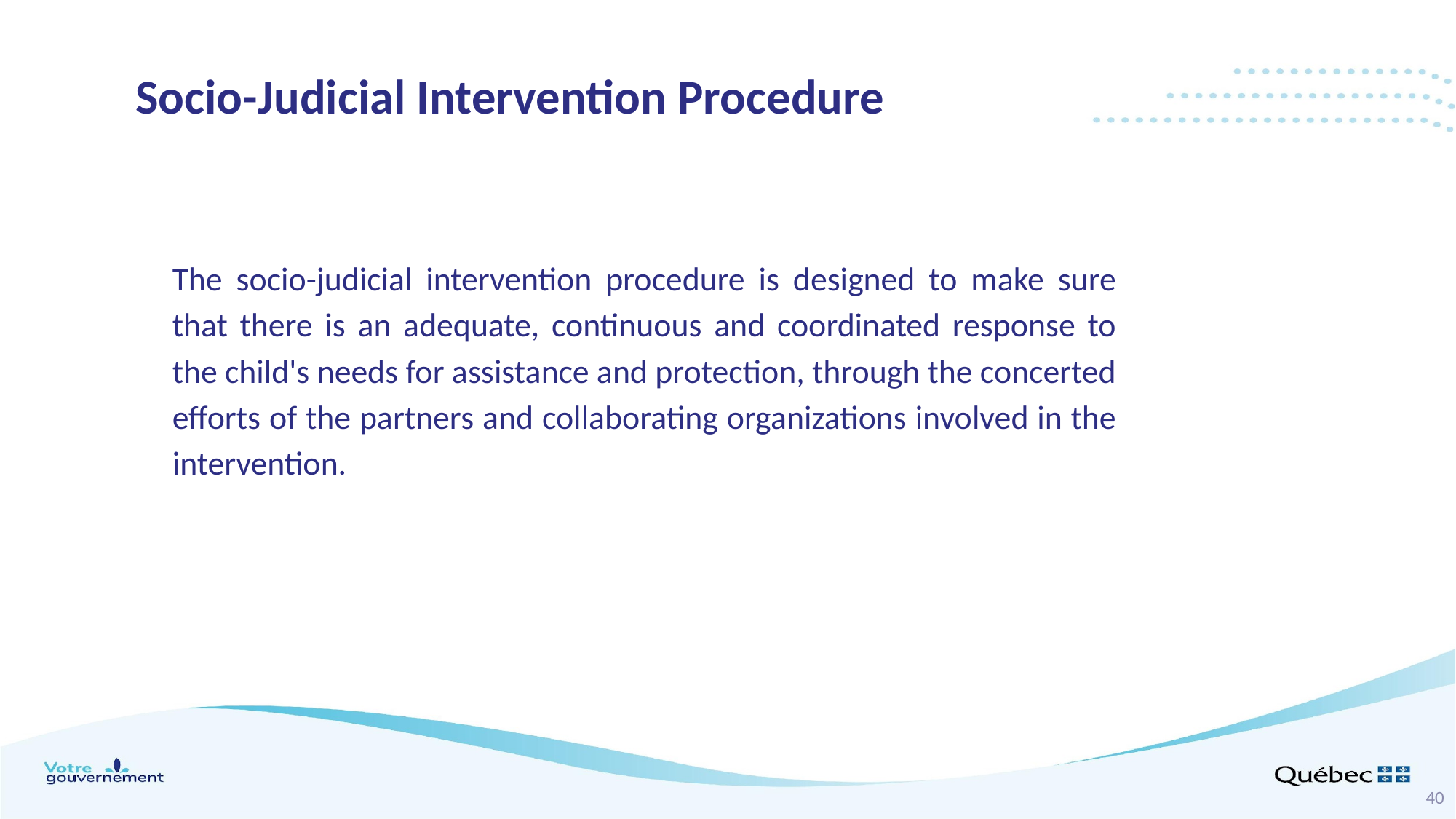

Socio-Judicial Intervention Procedure
The socio-judicial intervention procedure is designed to make sure that there is an adequate, continuous and coordinated response to the child's needs for assistance and protection, through the concerted efforts of the partners and collaborating organizations involved in the intervention.
40